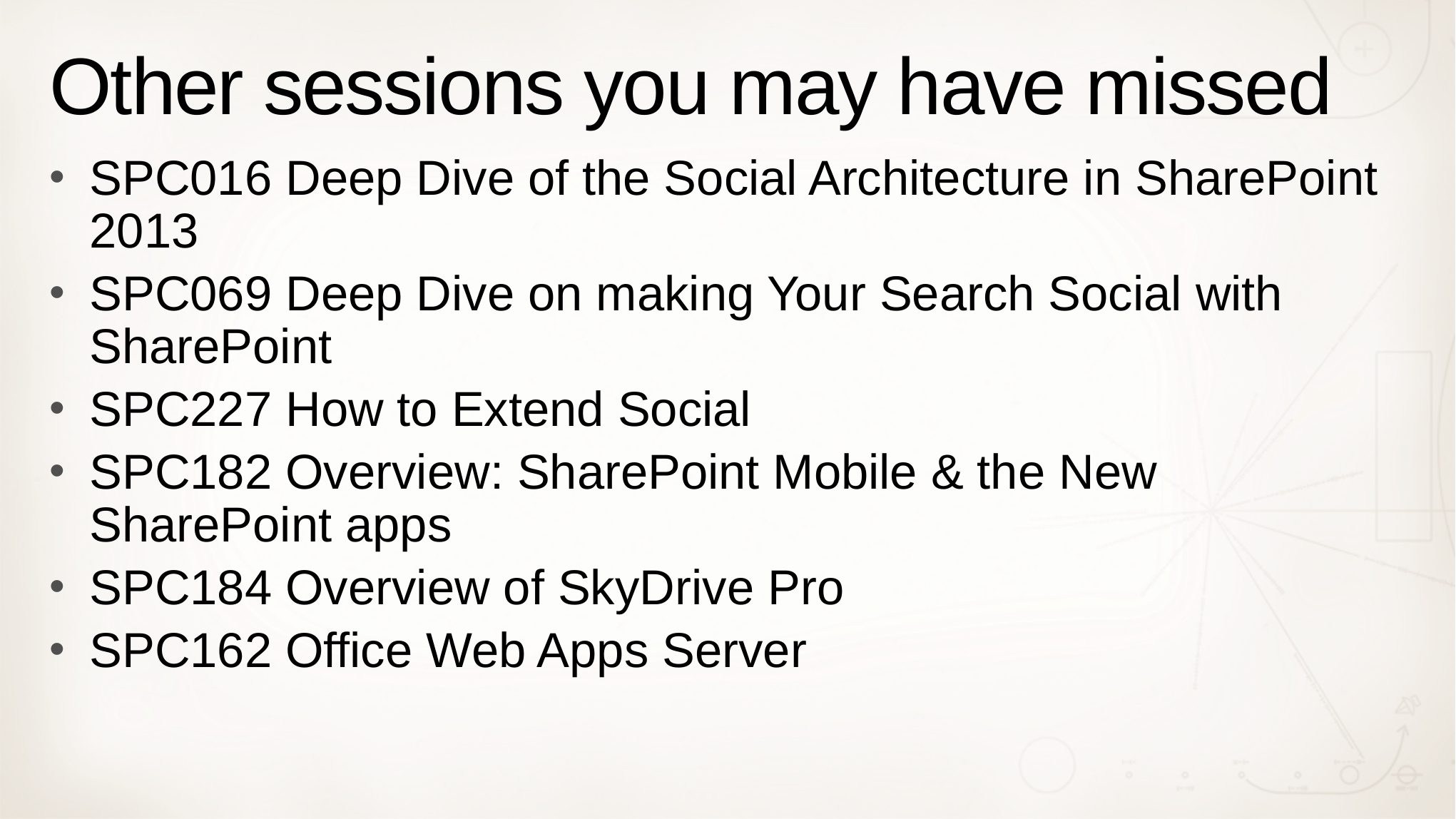

# Other sessions you may have missed
SPC016 Deep Dive of the Social Architecture in SharePoint 2013
SPC069 Deep Dive on making Your Search Social with SharePoint
SPC227 How to Extend Social
SPC182 Overview: SharePoint Mobile & the New SharePoint apps
SPC184 Overview of SkyDrive Pro
SPC162 Office Web Apps Server